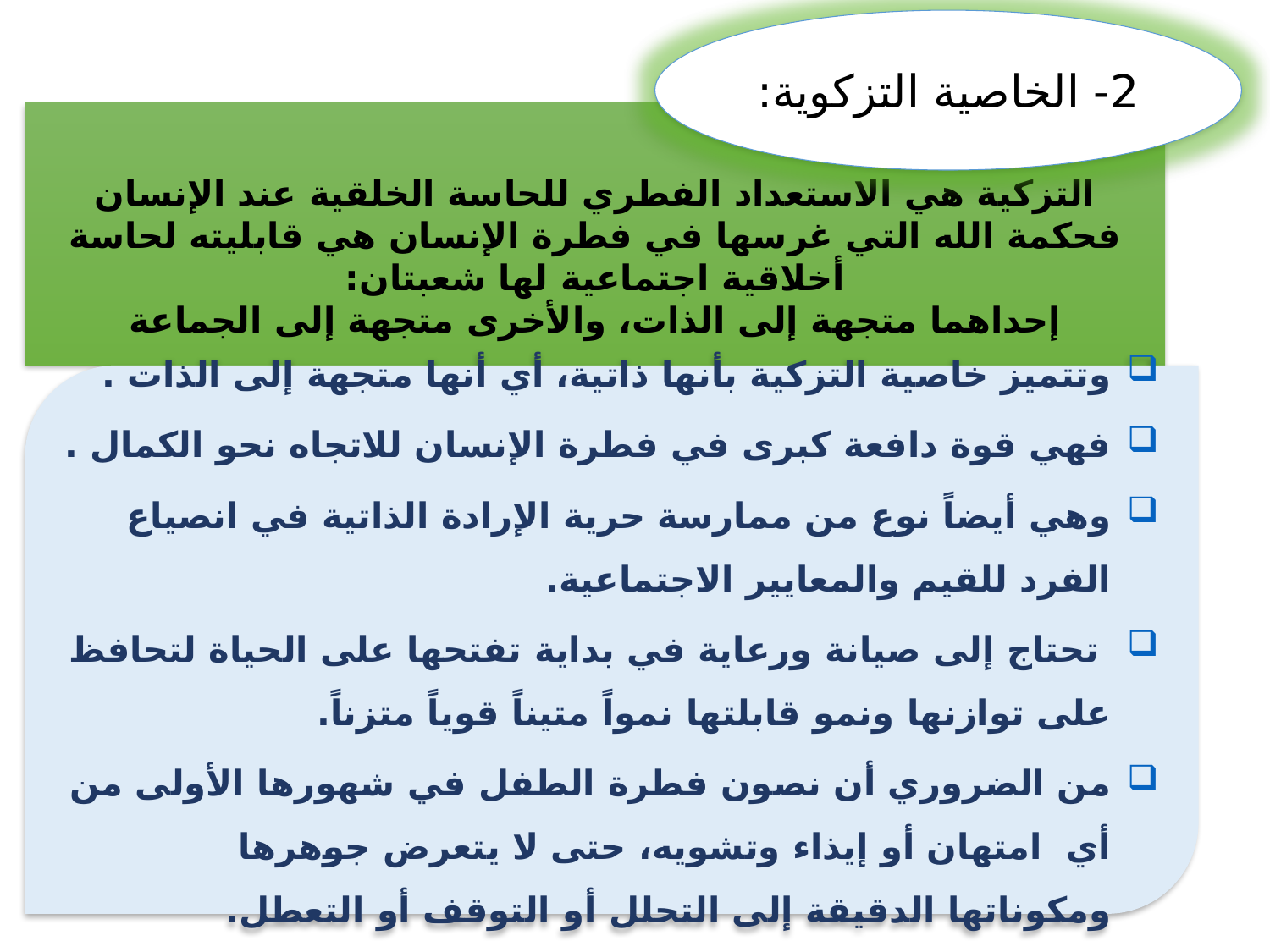

2- الخاصية التزكوية:

التزكية هي الاستعداد الفطري للحاسة الخلقية عند الإنسان فحكمة الله التي غرسها في فطرة الإنسان هي قابليته لحاسة أخلاقية اجتماعية لها شعبتان:
إحداهما متجهة إلى الذات، والأخرى متجهة إلى الجماعة

وتتميز خاصية التزكية بأنها ذاتية، أي أنها متجهة إلى الذات .
فهي قوة دافعة كبرى في فطرة الإنسان للاتجاه نحو الكمال .
وهي أيضاً نوع من ممارسة حرية الإرادة الذاتية في انصياع الفرد للقيم والمعايير الاجتماعية.
 تحتاج إلى صيانة ورعاية في بداية تفتحها على الحياة لتحافظ على توازنها ونمو قابلتها نمواً متيناً قوياً متزناً.
من الضروري أن نصون فطرة الطفل في شهورها الأولى من أي  امتهان أو إيذاء وتشويه، حتى لا يتعرض جوهرها ومكوناتها الدقيقة إلى التحلل أو التوقف أو التعطل.